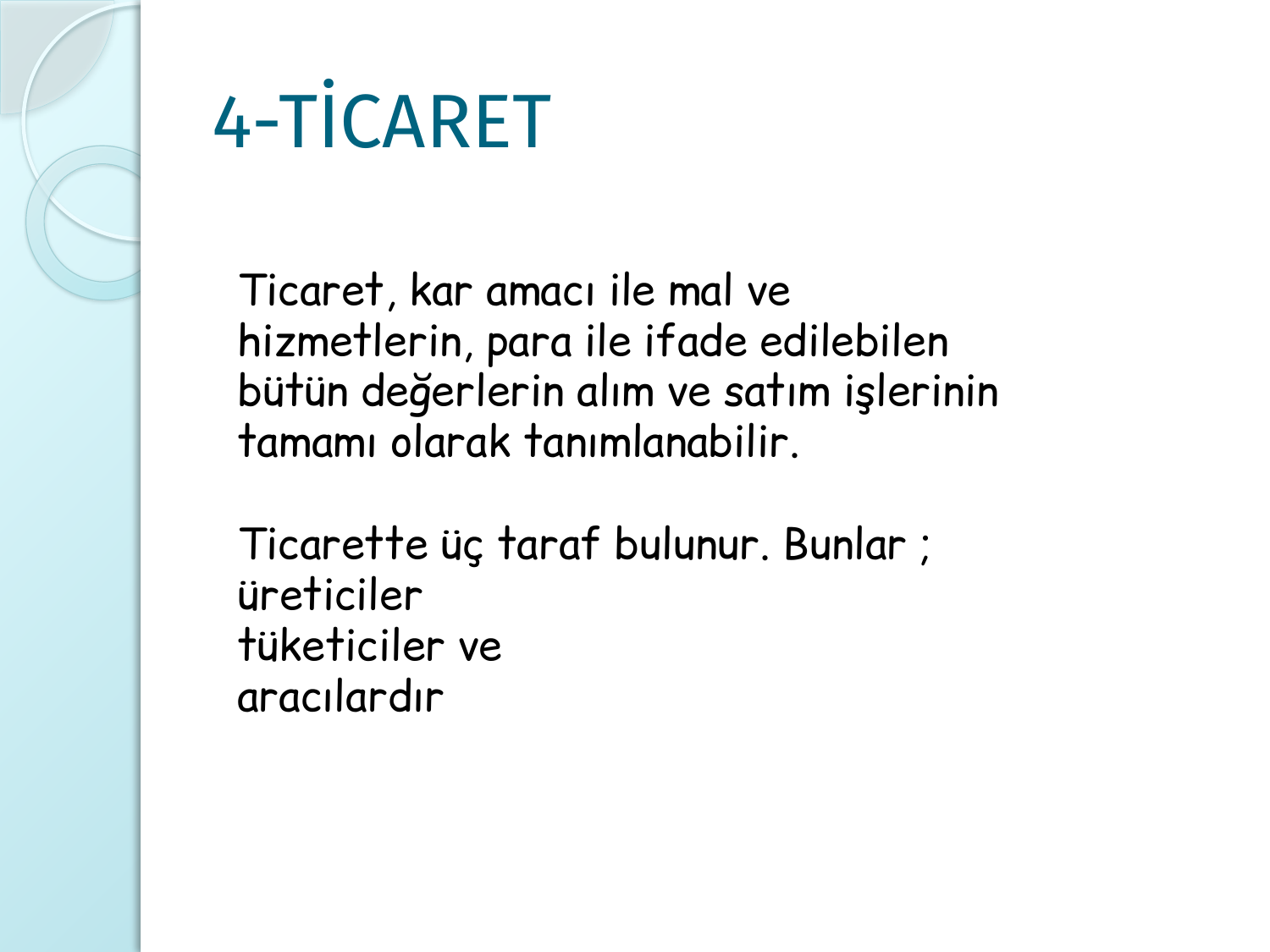

# 4-TİCARET
Ticaret, kar amacı ile mal ve hizmetlerin, para ile ifade edilebilen bütün değerlerin alım ve satım işlerinin tamamı olarak tanımlanabilir.
Ticarette üç taraf bulunur. Bunlar ;
üreticiler
tüketiciler ve
aracılardır